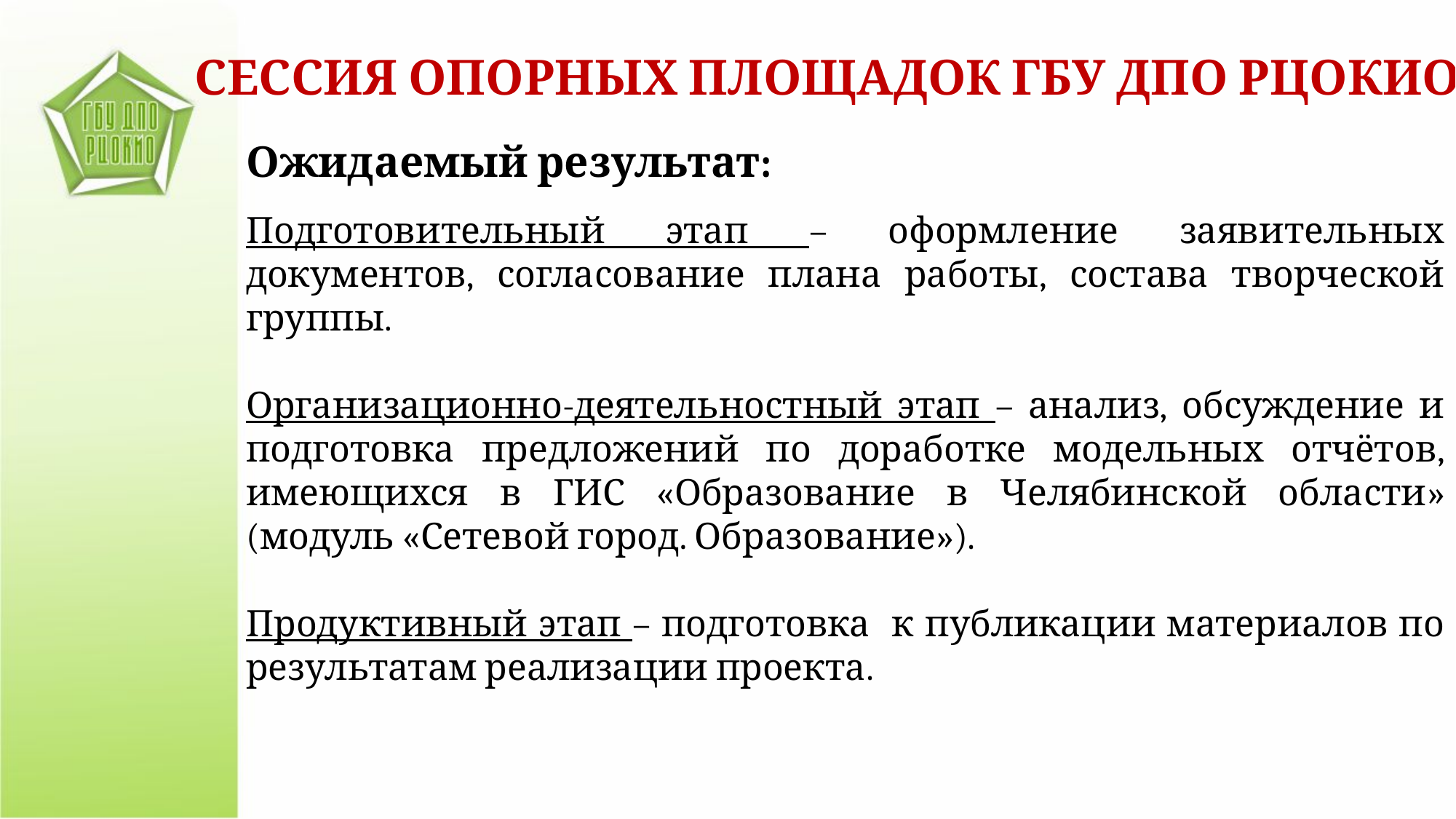

СЕССИЯ ОПОРНЫХ ПЛОЩАДОК ГБУ ДПО РЦОКИО
Ожидаемый результат:

Подготовительный этап – оформление заявительных документов, согласование плана работы, состава творческой группы.

Организационно-деятельностный этап – анализ, обсуждение и подготовка предложений по доработке модельных отчётов, имеющихся в ГИС «Образование в Челябинской области» (модуль «Сетевой город. Образование»).

Продуктивный этап – подготовка  к публикации материалов по результатам реализации проекта.